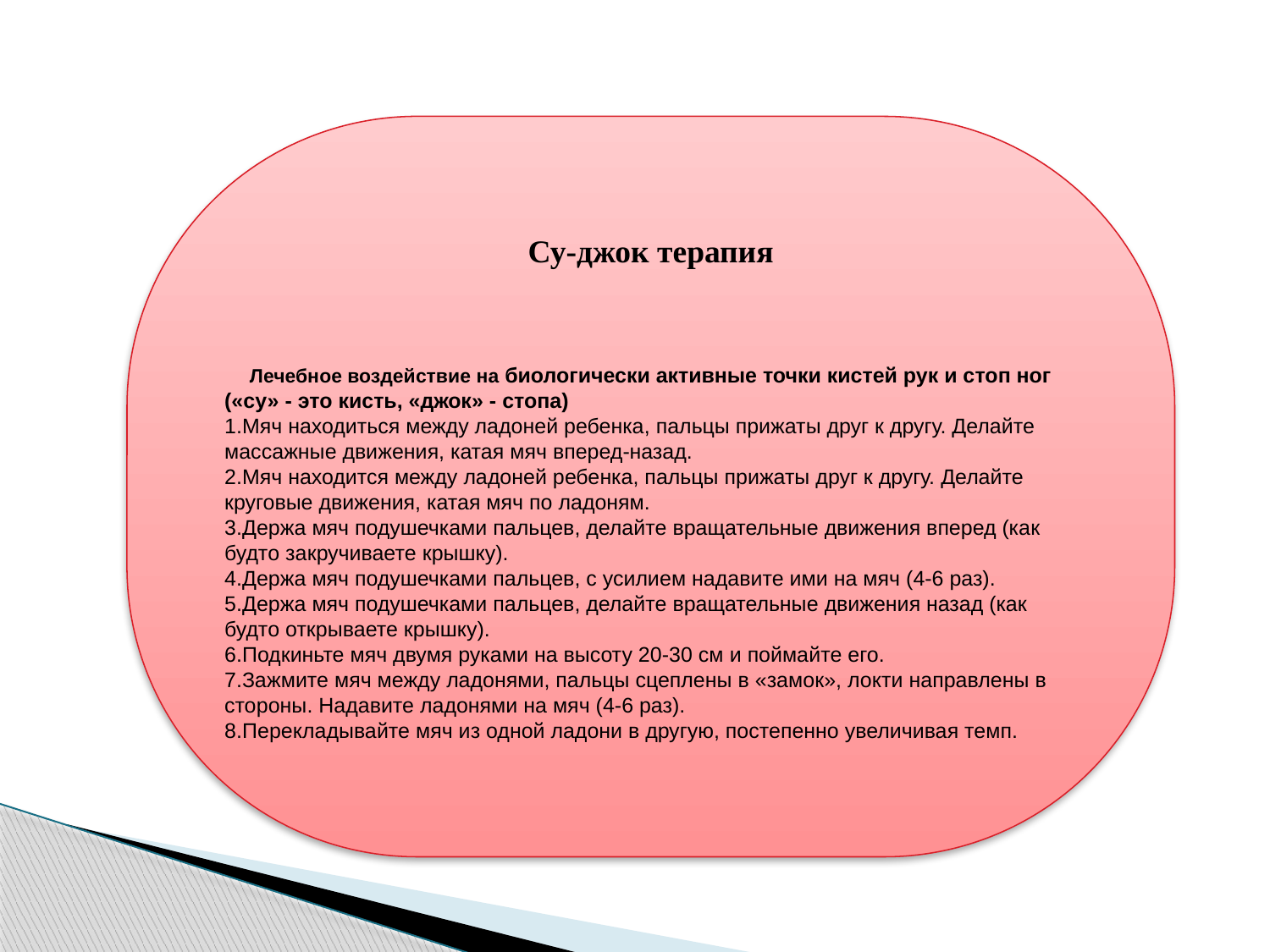

#
Су-джок терапия

Лечебное воздействие на биологически активные точки кистей рук и стоп ног
(«су» - это кисть, «джок» - стопа)
1.Мяч находиться между ладоней ребенка, пальцы прижаты друг к другу. Делайте массажные движения, катая мяч вперед-назад.
2.Мяч находится между ладоней ребенка, пальцы прижаты друг к другу. Делайте круговые движения, катая мяч по ладоням.
3.Держа мяч подушечками пальцев, делайте вращательные движения вперед (как будто закручиваете крышку).
4.Держа мяч подушечками пальцев, с усилием надавите ими на мяч (4-6 раз).
5.Держа мяч подушечками пальцев, делайте вращательные движения назад (как будто открываете крышку).
6.Подкиньте мяч двумя руками на высоту 20-30 см и поймайте его.
7.Зажмите мяч между ладонями, пальцы сцеплены в «замок», локти направлены в стороны. Надавите ладонями на мяч (4-6 раз).
8.Перекладывайте мяч из одной ладони в другую, постепенно увеличивая темп.